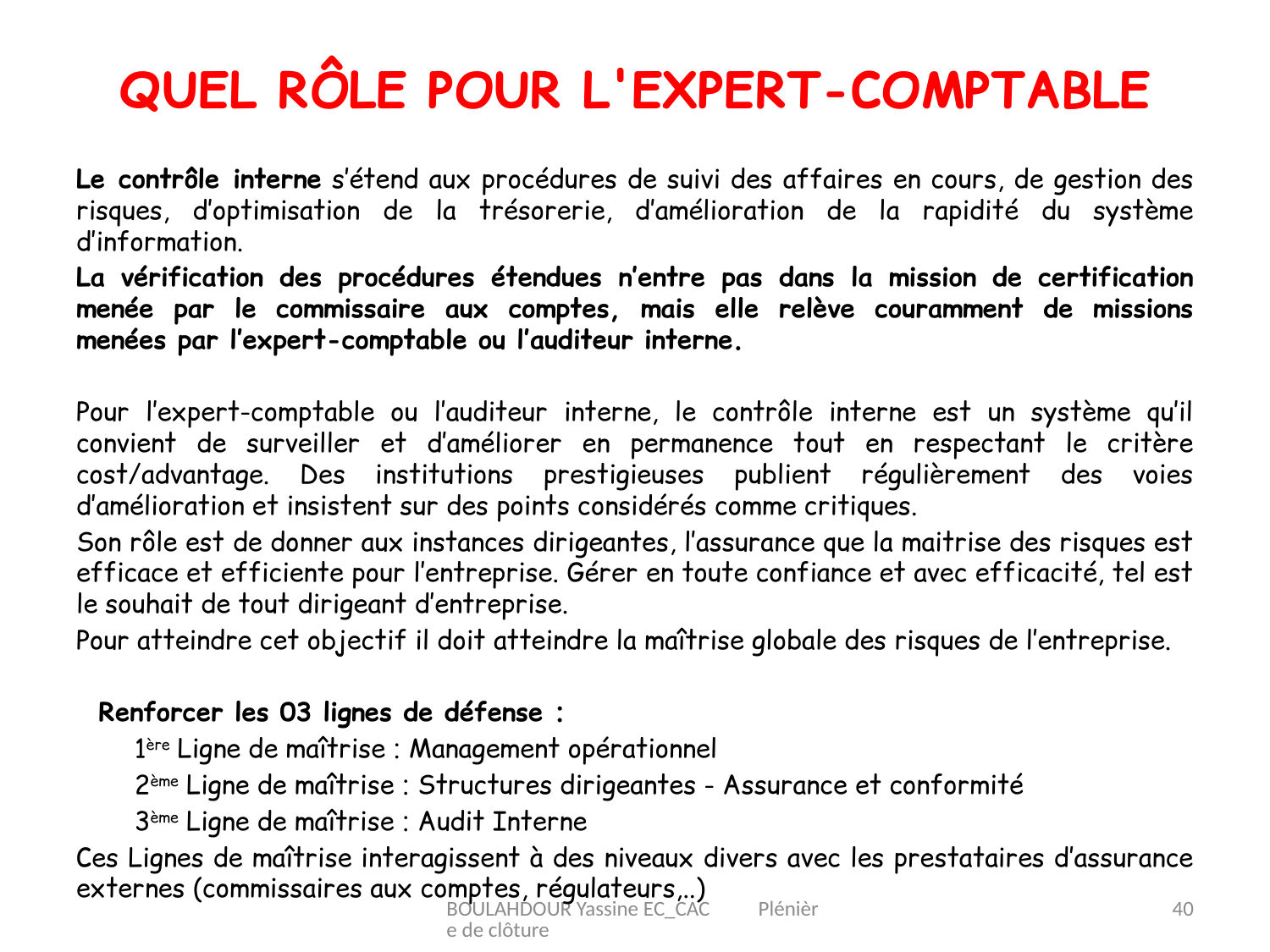

# Quel rôle pour l'expert-comptable
Le contrôle interne s’étend aux procédures de suivi des affaires en cours, de gestion des risques, d’optimisation de la trésorerie, d’amélioration de la rapidité du système d’information.
La vérification des procédures étendues n’entre pas dans la mission de certification menée par le commissaire aux comptes, mais elle relève couramment de missions menées par l’expert-comptable ou l’auditeur interne.

Pour l’expert-comptable ou l’auditeur interne, le contrôle interne est un système qu’il convient de surveiller et d’améliorer en permanence tout en respectant le critère cost/advantage. Des institutions prestigieuses publient régulièrement des voies d’amélioration et insistent sur des points considérés comme critiques.
Son rôle est de donner aux instances dirigeantes, l’assurance que la maitrise des risques est efficace et efficiente pour l’entreprise. Gérer en toute confiance et avec efficacité, tel est le souhait de tout dirigeant d’entreprise.
Pour atteindre cet objectif il doit atteindre la maîtrise globale des risques de l’entreprise.

  Renforcer les 03 lignes de défense :
	1ère Ligne de maîtrise : Management opérationnel
	2ème Ligne de maîtrise : Structures dirigeantes - Assurance et conformité
	3ème Ligne de maîtrise : Audit Interne
Ces Lignes de maîtrise interagissent à des niveaux divers avec les prestataires d’assurance externes (commissaires aux comptes, régulateurs,..)
BOULAHDOUR Yassine EC_CAC          Plénière de clôture
40